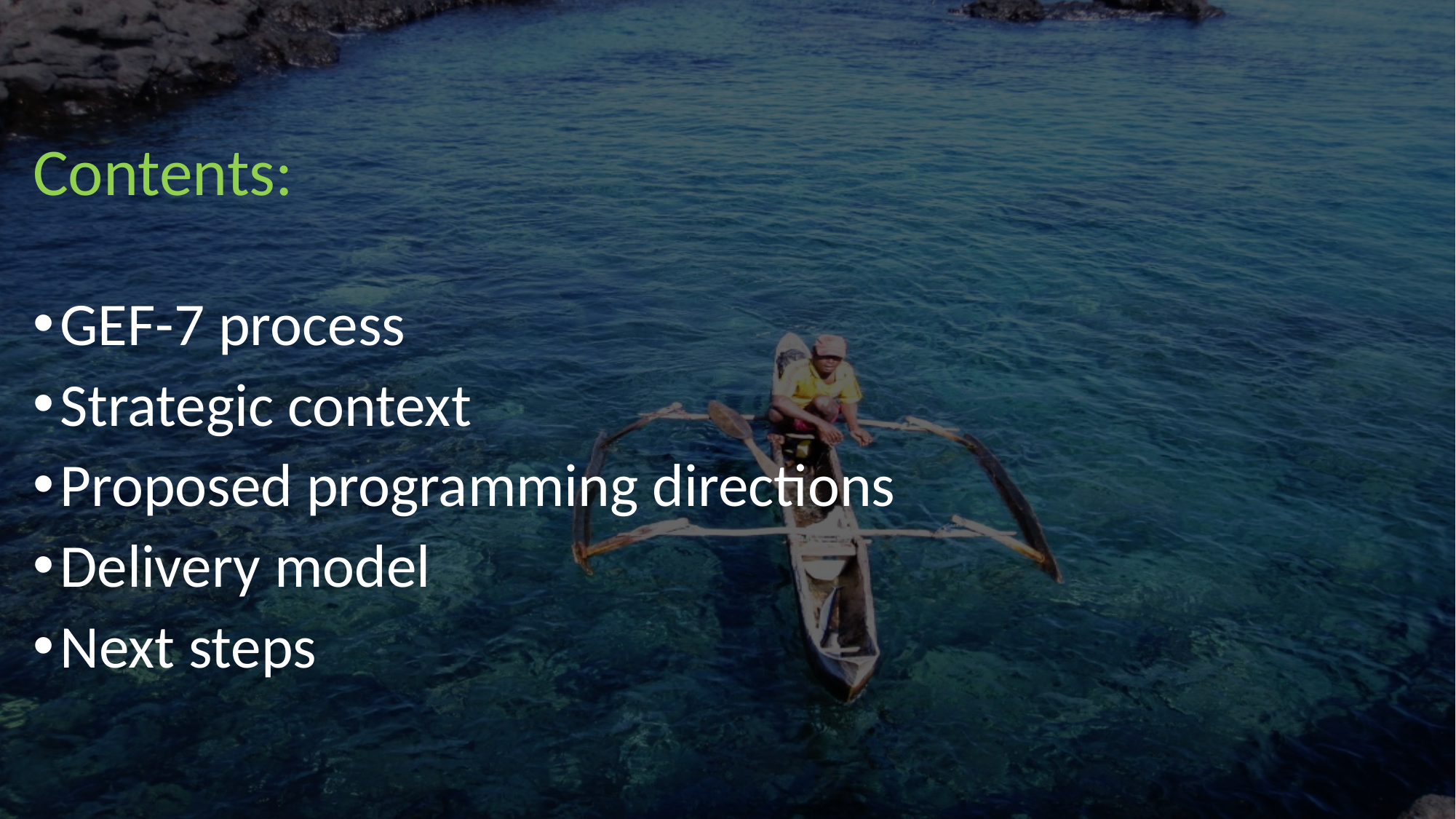

Contents:

GEF-7 process
Strategic context
Proposed programming directions
Delivery model
Next steps